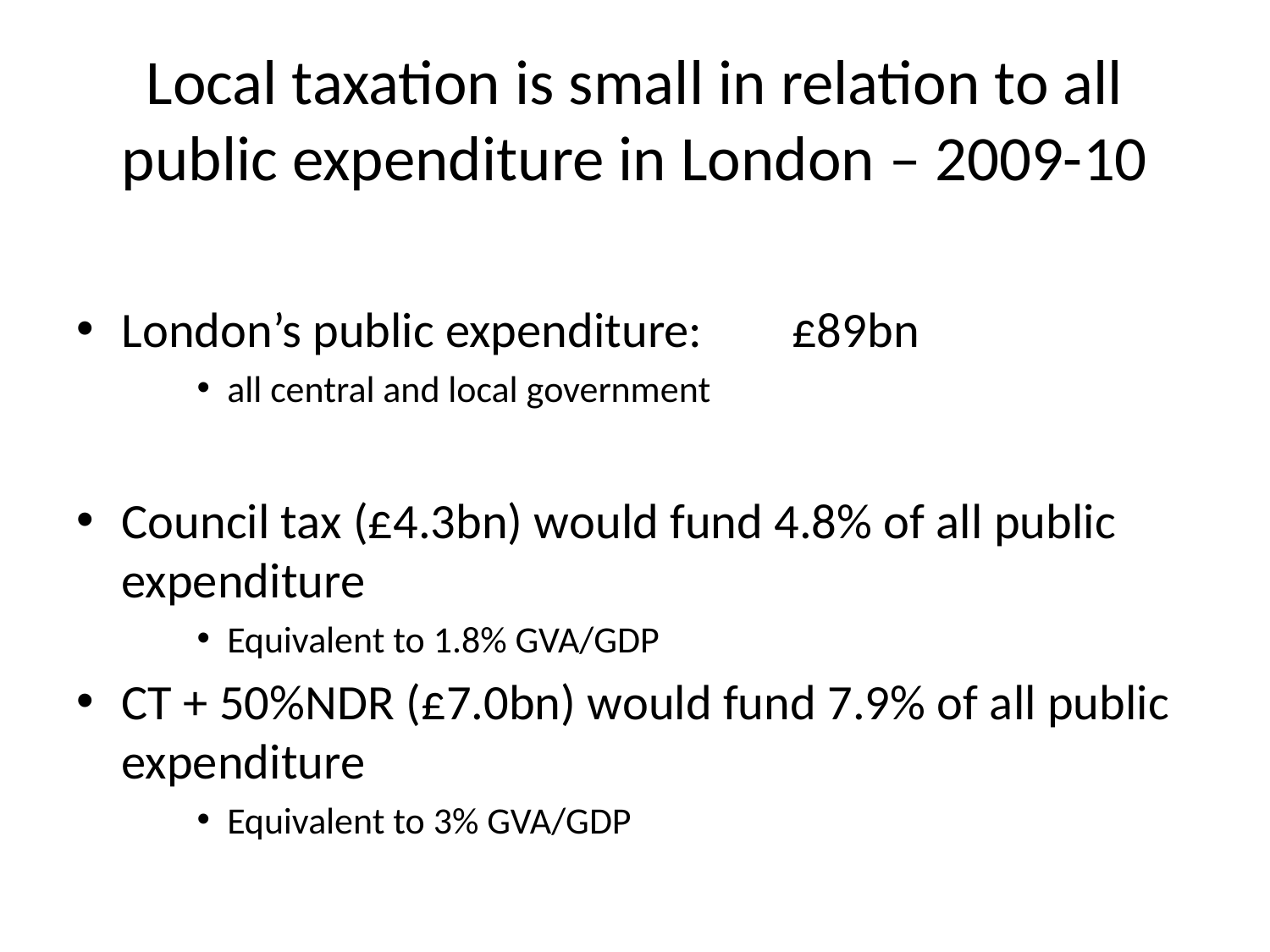

# Local taxation is small in relation to all public expenditure in London – 2009-10

London’s public expenditure:		£89bn
all central and local government

Council tax (£4.3bn) would fund 4.8% of all public expenditure
Equivalent to 1.8% GVA/GDP
CT + 50%NDR (£7.0bn) would fund 7.9% of all public expenditure
Equivalent to 3% GVA/GDP